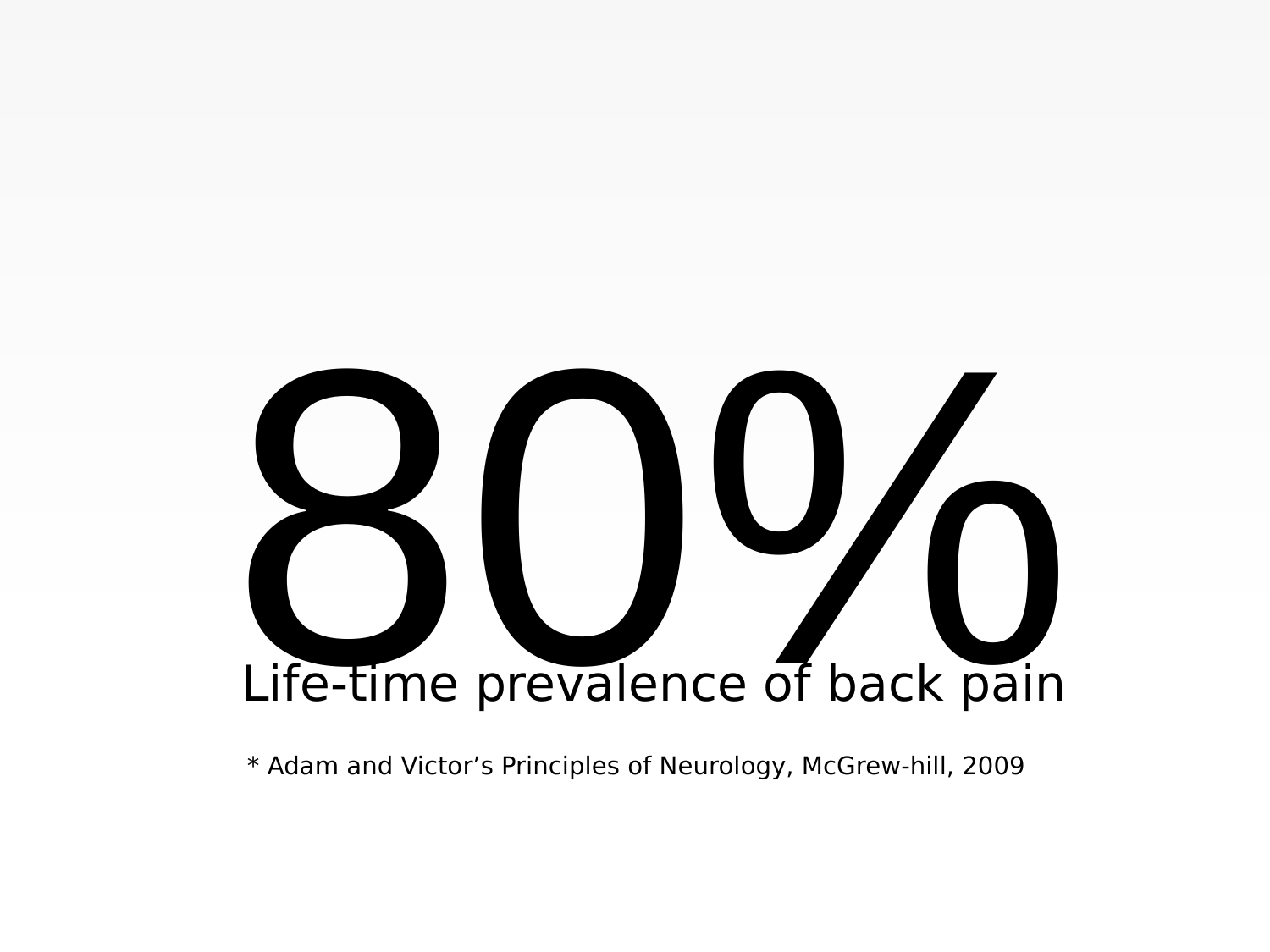

# 80%
Life-time prevalence of back pain
* Adam and Victor’s Principles of Neurology, McGrew-hill, 2009